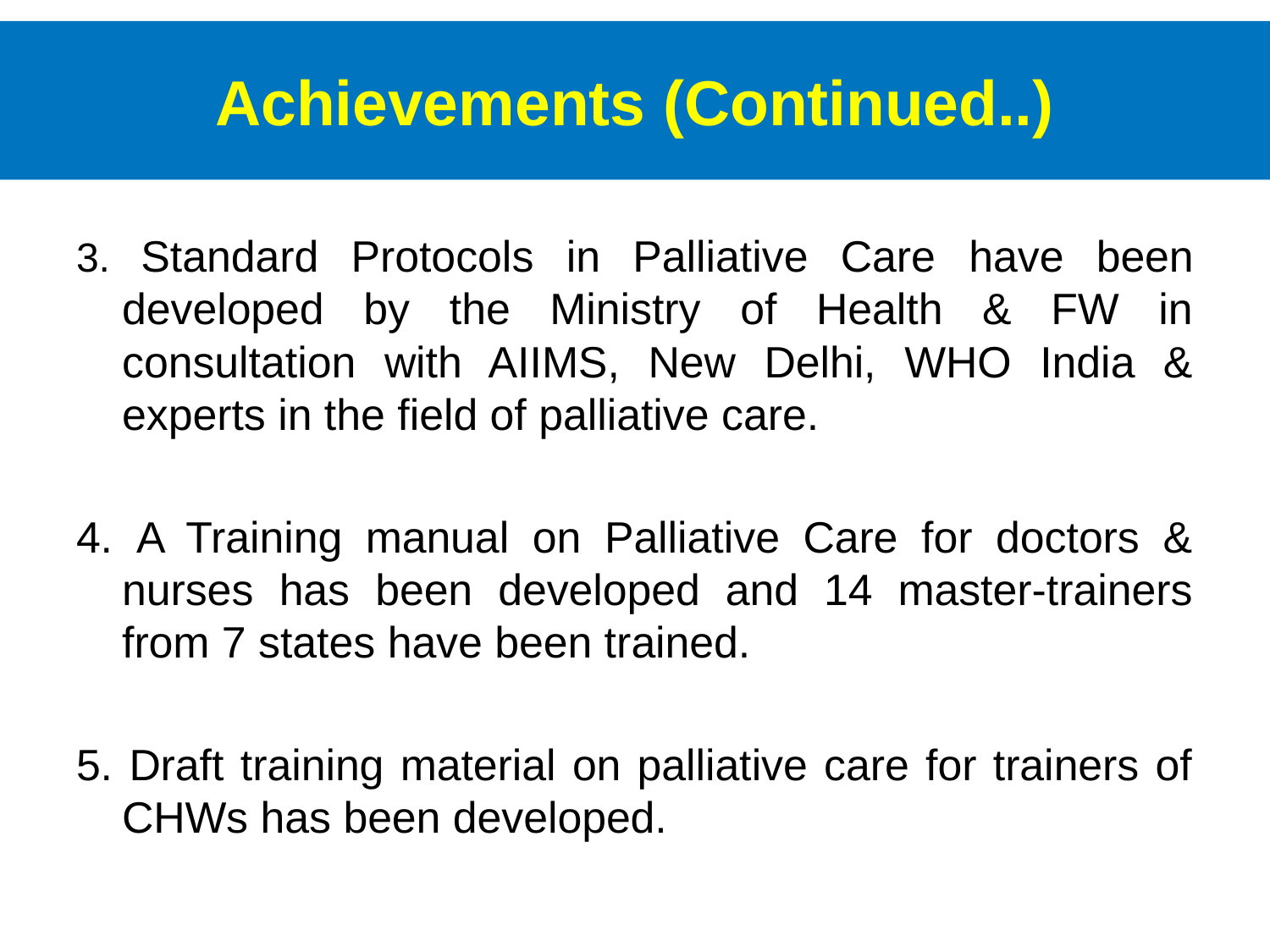

# Achievements (Continued..)
3. Standard Protocols in Palliative Care have been developed by the Ministry of Health & FW in consultation with AIIMS, New Delhi, WHO India & experts in the field of palliative care.

4. A Training manual on Palliative Care for doctors & nurses has been developed and 14 master-trainers from 7 states have been trained.

5. Draft training material on palliative care for trainers of CHWs has been developed.